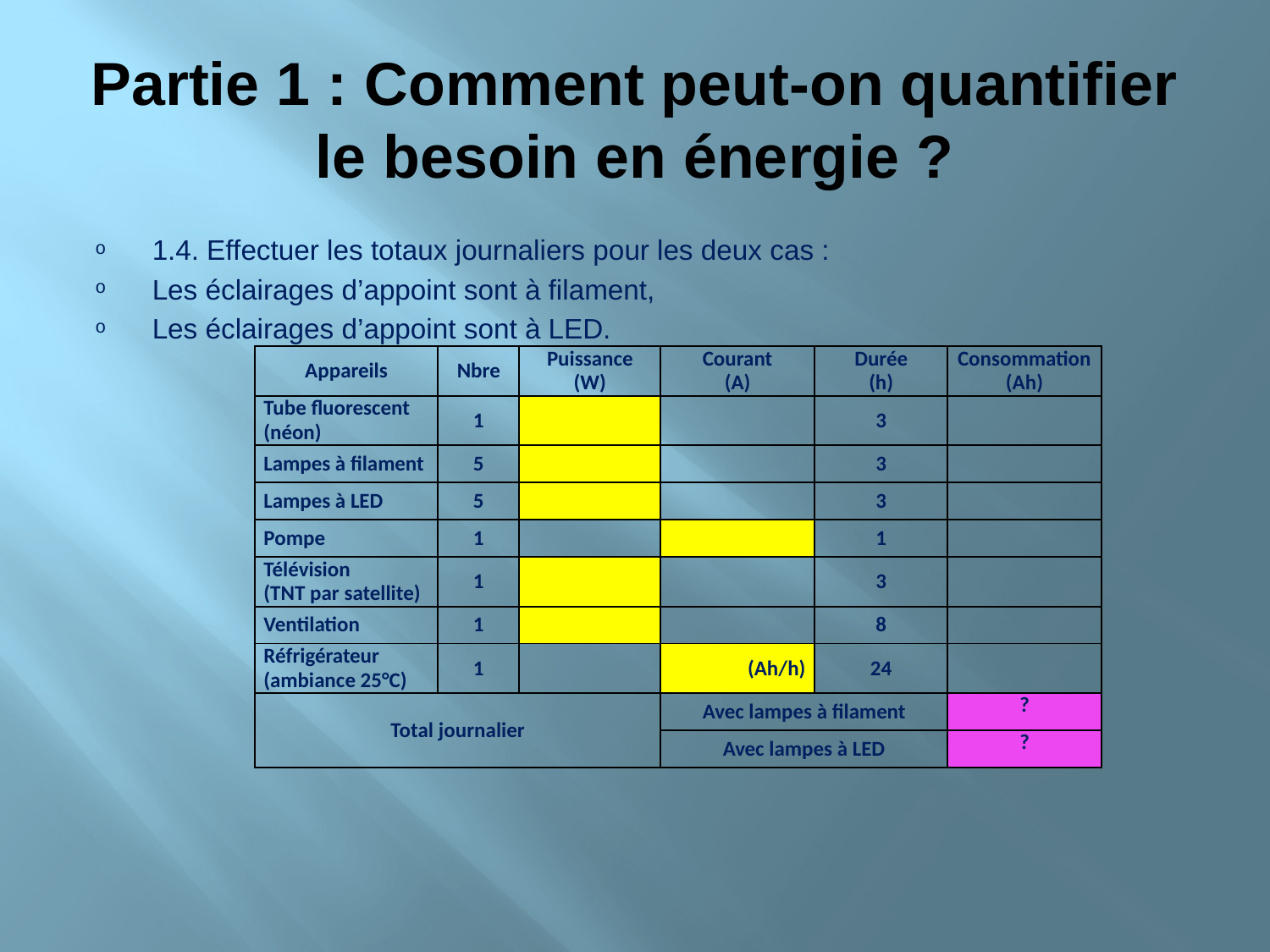

# Partie 1 : Comment peut-on quantifier le besoin en énergie ?
1.4. Effectuer les totaux journaliers pour les deux cas :
Les éclairages d’appoint sont à filament,
Les éclairages d’appoint sont à LED.
| Appareils | Nbre | Puissance (W) | Courant (A) | Durée (h) | Consommation (Ah) |
| --- | --- | --- | --- | --- | --- |
| Tube fluorescent (néon) | 1 |  |  | 3 |  |
| Lampes à filament | 5 |  |  | 3 |  |
| Lampes à LED | 5 |  |  | 3 |  |
| Pompe | 1 |  |  | 1 |  |
| Télévision (TNT par satellite) | 1 |  |  | 3 |  |
| Ventilation | 1 |  |  | 8 |  |
| Réfrigérateur (ambiance 25°C) | 1 |  | (Ah/h) | 24 |  |
| Total journalier |  |  | Avec lampes à filament |  | ? |
|  |  |  | Avec lampes à LED |  | ? |